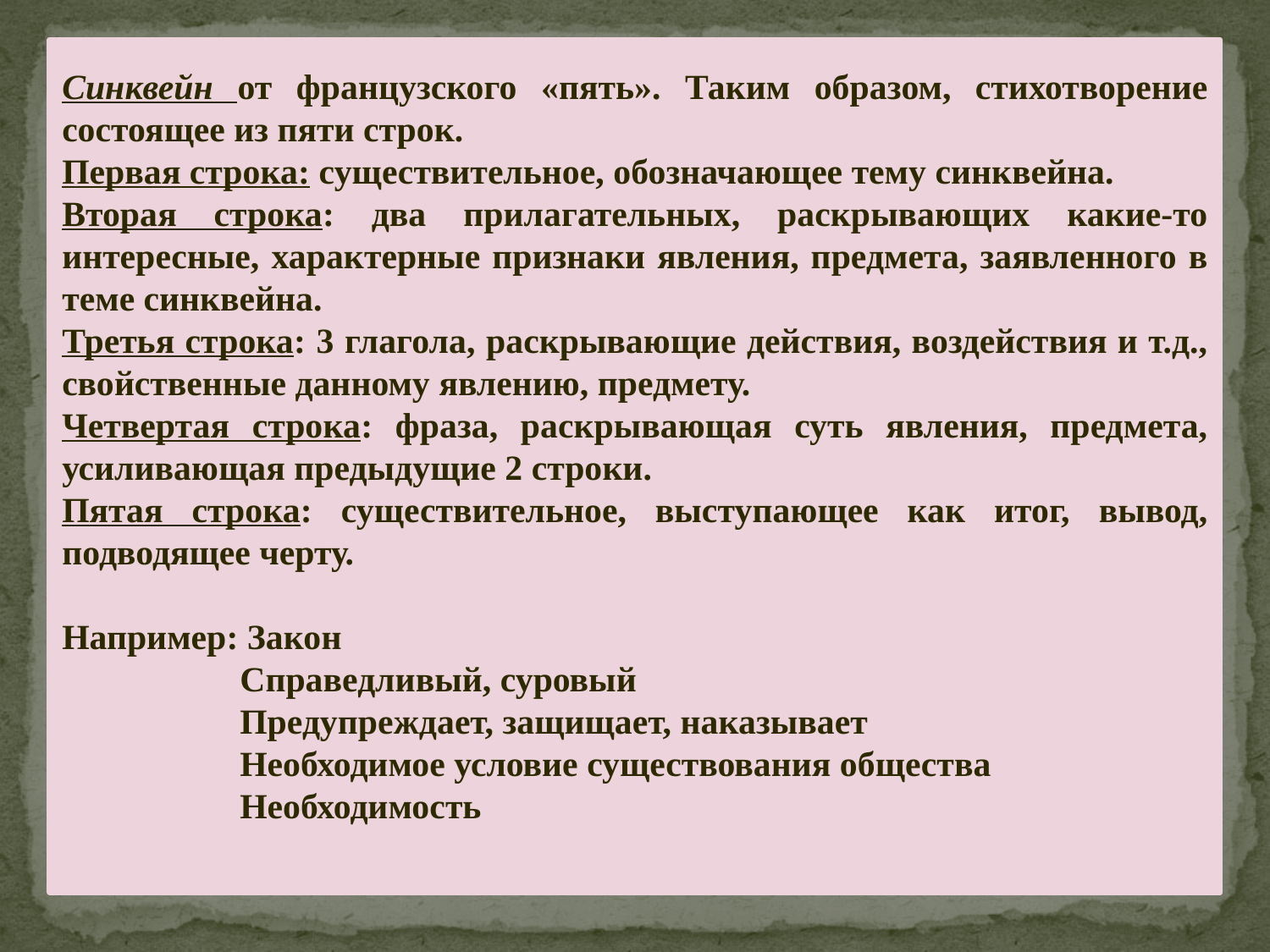

Синквейн от французского «пять». Таким образом, стихотворение состоящее из пяти строк.
Первая строка: существительное, обозначающее тему синквейна.
Вторая строка: два прилагательных, раскрывающих какие-то интересные, характерные признаки явления, предмета, заявленного в теме синквейна.
Третья строка: 3 глагола, раскрывающие действия, воздействия и т.д., свойственные данному явлению, предмету.
Четвертая строка: фраза, раскрывающая суть явления, предмета, усиливающая предыдущие 2 строки.
Пятая строка: существительное, выступающее как итог, вывод, подводящее черту.

Например: Закон
                    Справедливый, суровый
                    Предупреждает, защищает, наказывает
                    Необходимое условие существования общества
                    Необходимость